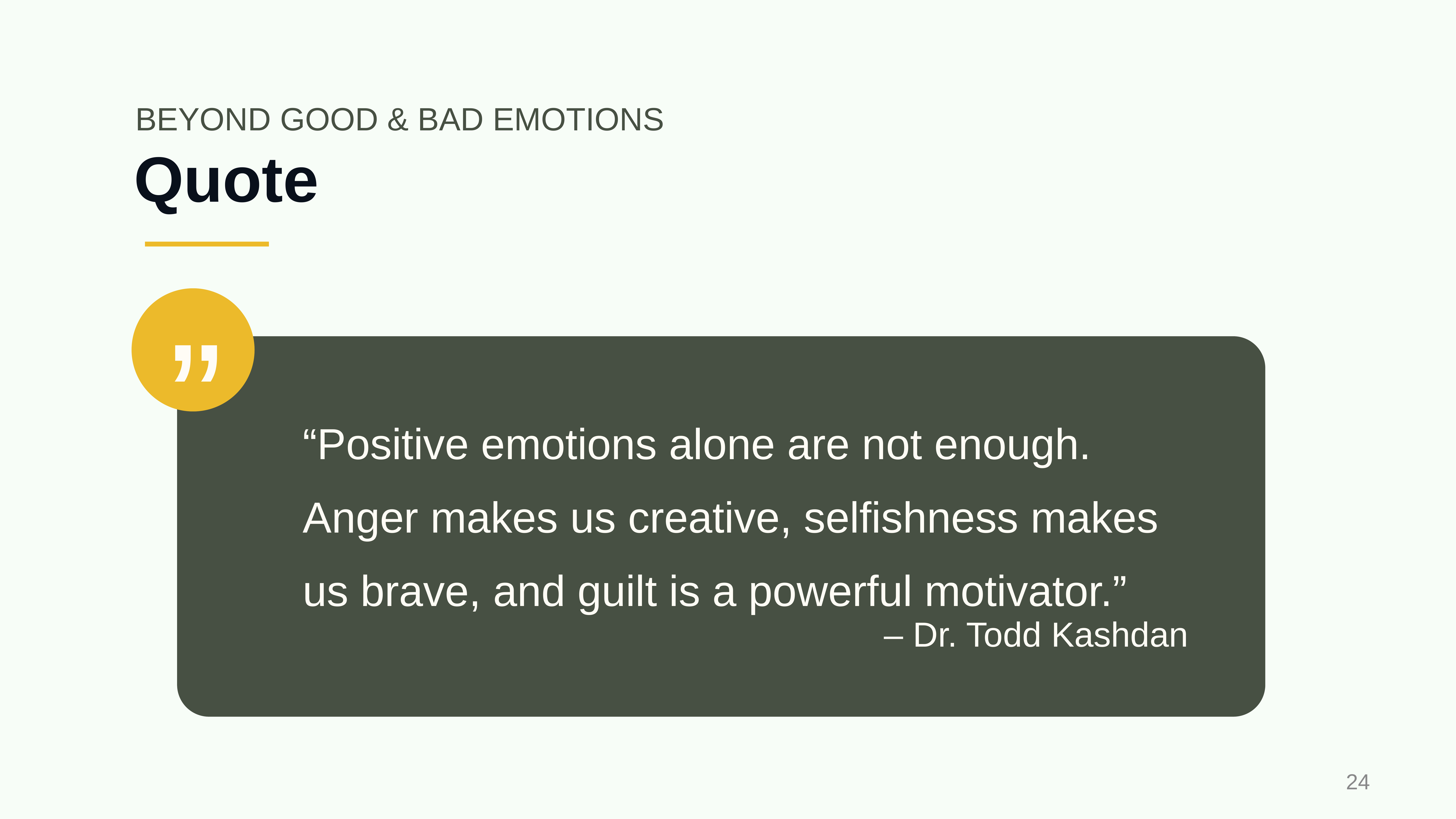

BEYOND GOOD & BAD EMOTIONS
# Quote

”

“Positive emotions alone are not enough. Anger makes us creative, selfishness makes us brave, and guilt is a powerful motivator.”
– Dr. Todd Kashdan
24